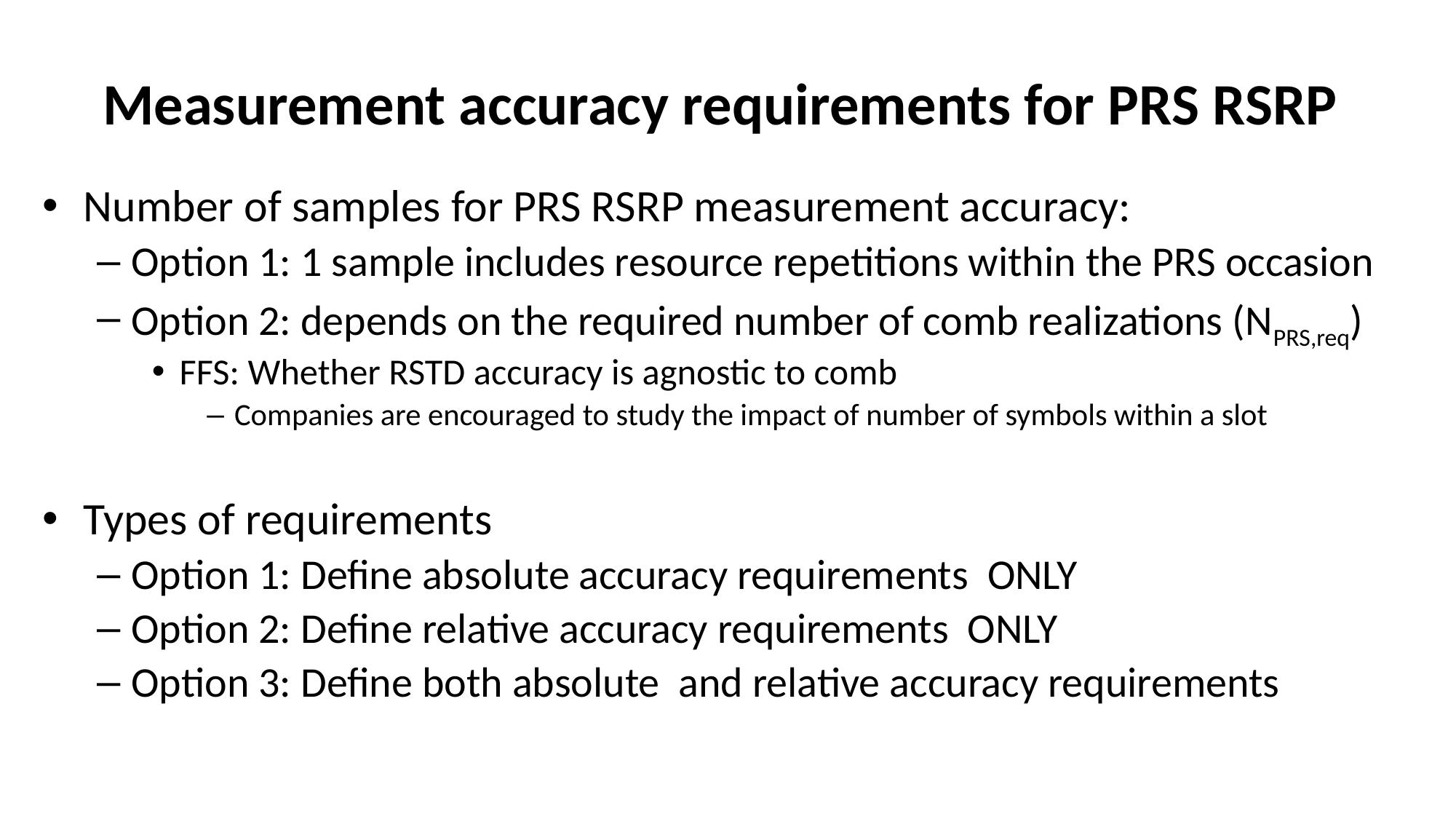

# Measurement accuracy requirements for PRS RSRP
Number of samples for PRS RSRP measurement accuracy:
Option 1: 1 sample includes resource repetitions within the PRS occasion
Option 2: depends on the required number of comb realizations (NPRS,req)
FFS: Whether RSTD accuracy is agnostic to comb
Companies are encouraged to study the impact of number of symbols within a slot

Types of requirements
Option 1: Define absolute accuracy requirements  ONLY
Option 2: Define relative accuracy requirements  ONLY
Option 3: Define both absolute  and relative accuracy requirements